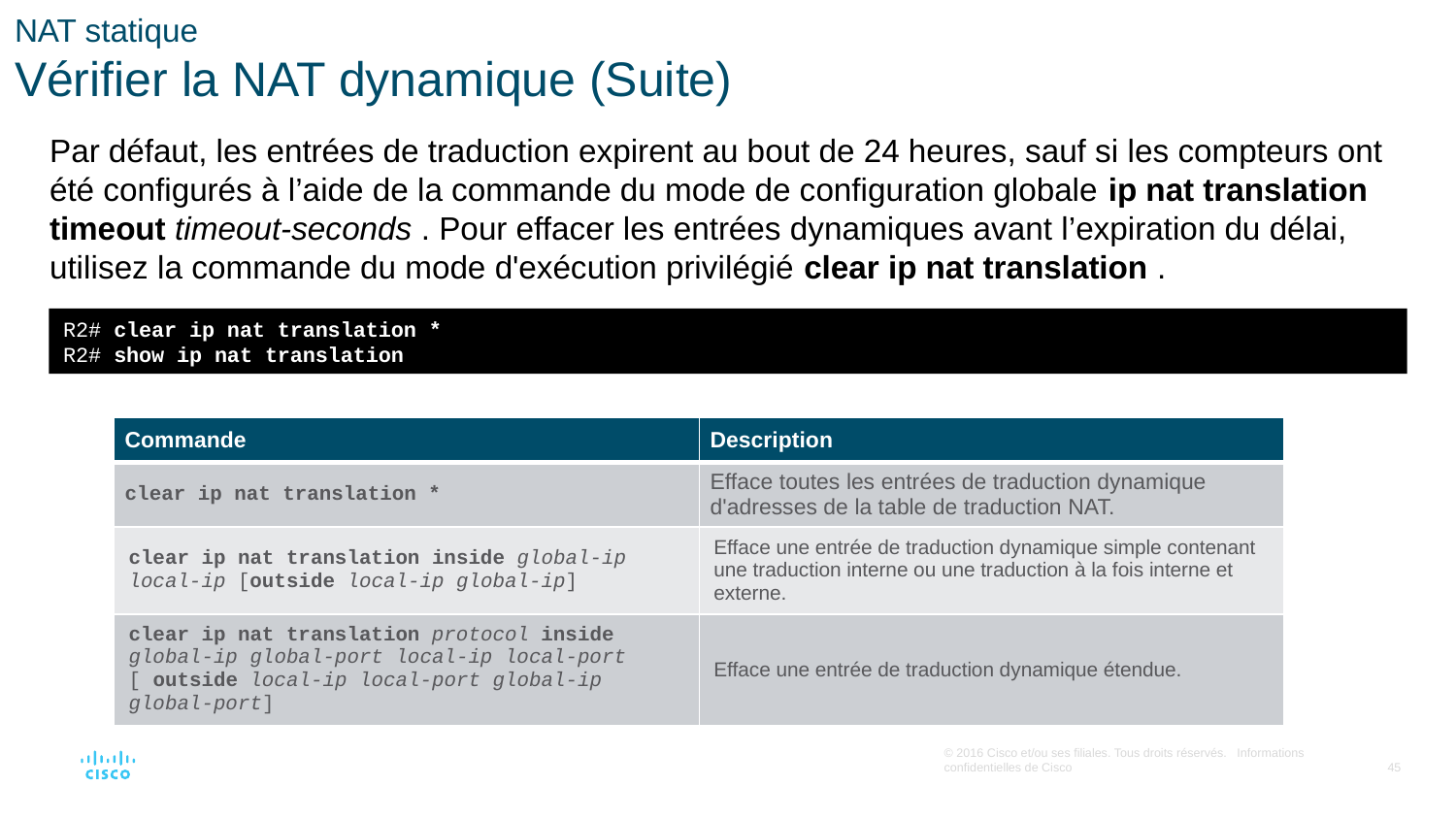

# NAT statique Vérifier la NAT dynamique (Suite)
Par défaut, les entrées de traduction expirent au bout de 24 heures, sauf si les compteurs ont été configurés à l’aide de la commande du mode de configuration globale ip nat translation timeout timeout-seconds . Pour effacer les entrées dynamiques avant l’expiration du délai, utilisez la commande du mode d'exécution privilégié clear ip nat translation .
R2# clear ip nat translation *
R2# show ip nat translation
| Commande | Description |
| --- | --- |
| clear ip nat translation \* | Efface toutes les entrées de traduction dynamique d'adresses de la table de traduction NAT. |
| clear ip nat translation inside global-ip local-ip [outside local-ip global-ip] | Efface une entrée de traduction dynamique simple contenant une traduction interne ou une traduction à la fois interne et externe. |
| clear ip nat translation protocol inside global-ip global-port local-ip local-port [ outside local-ip local-port global-ip global-port] | Efface une entrée de traduction dynamique étendue. |